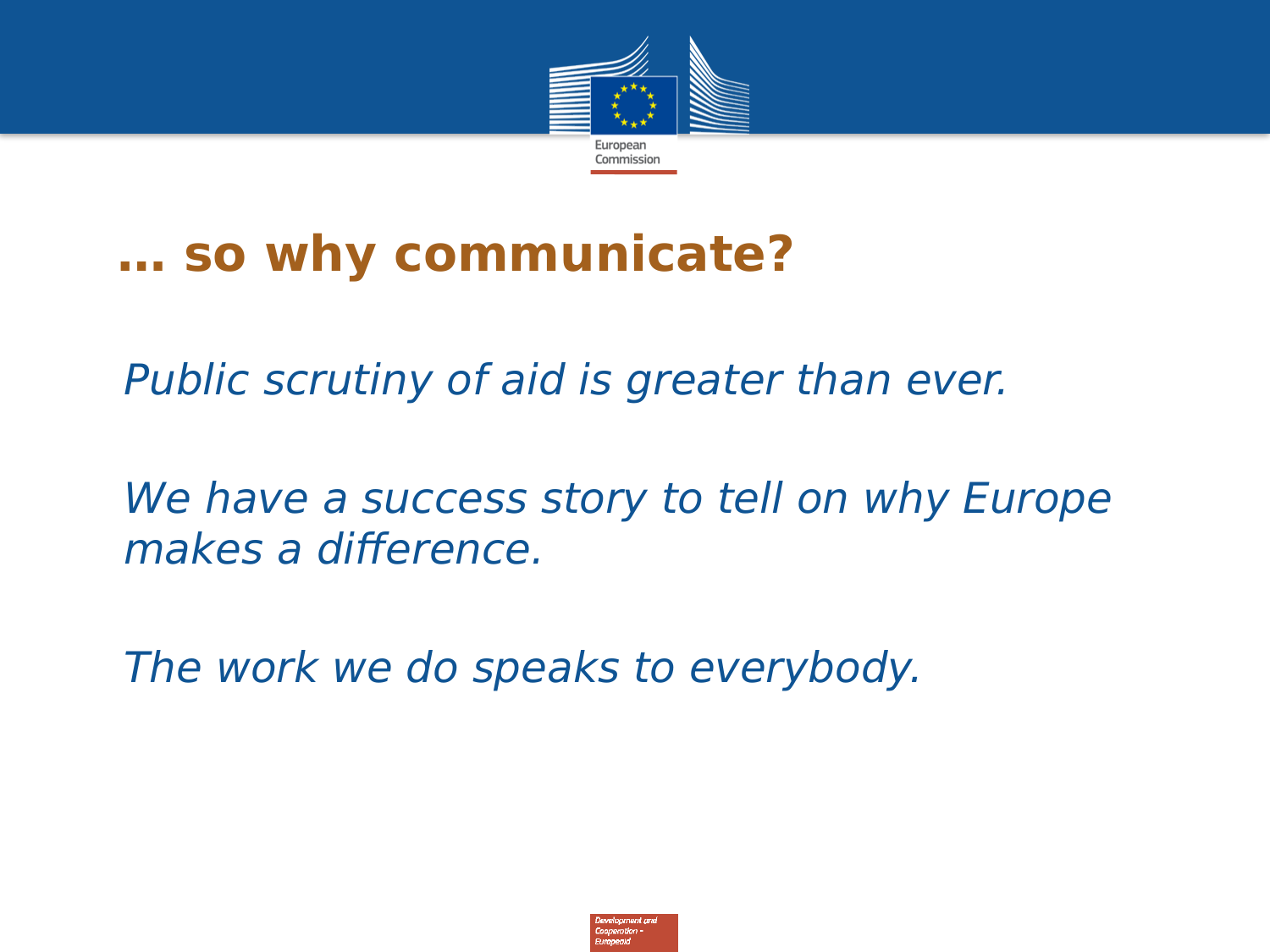

# … so why communicate?
Public scrutiny of aid is greater than ever.

We have a success story to tell on why Europe makes a difference.

The work we do speaks to everybody.